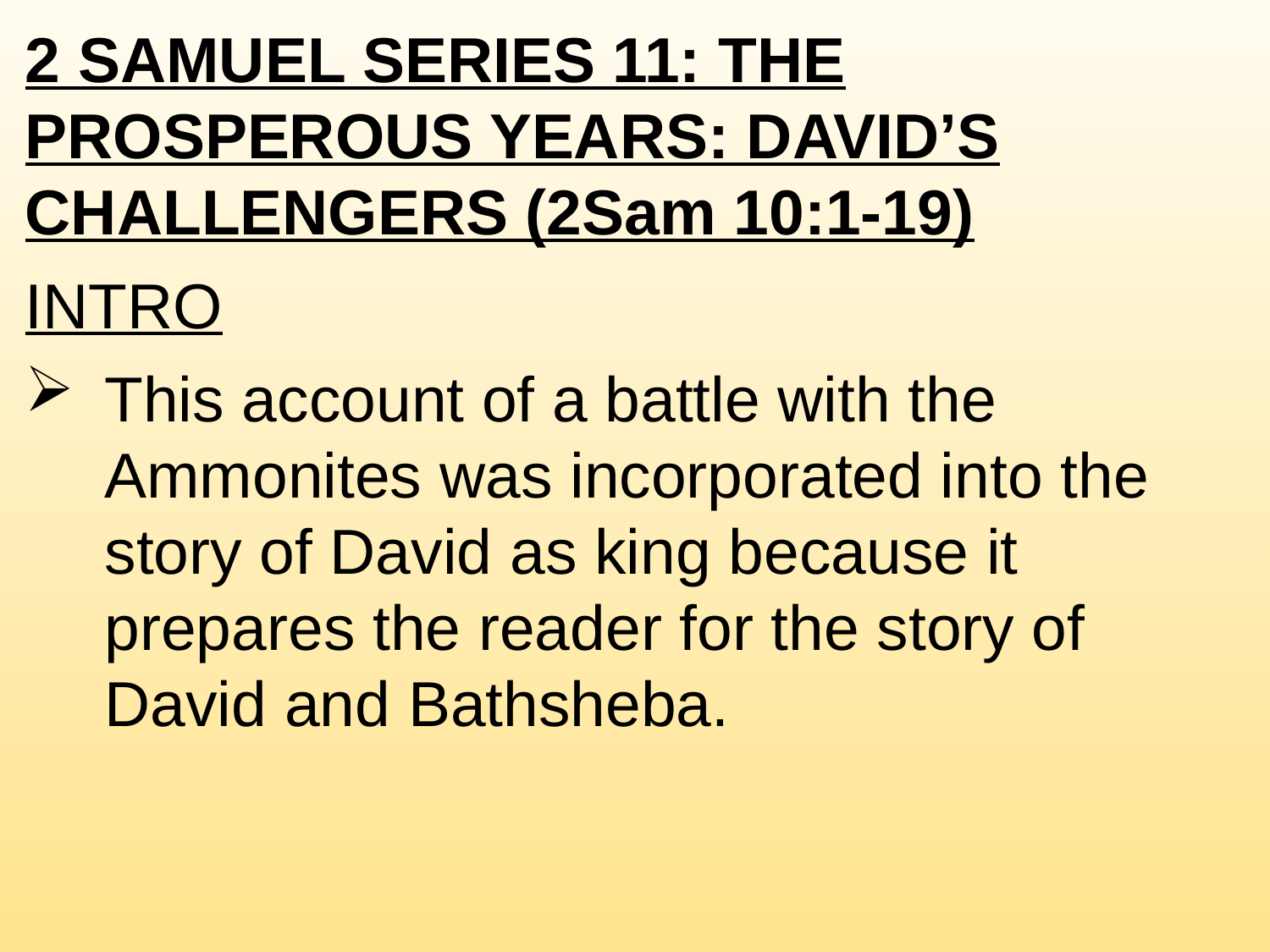

2 SAMUEL SERIES 11: THE PROSPEROUS YEARS: DAVID’S CHALLENGERS (2Sam 10:1-19)
INTRO
This account of a battle with the Ammonites was incorporated into the story of David as king because it prepares the reader for the story of David and Bathsheba.